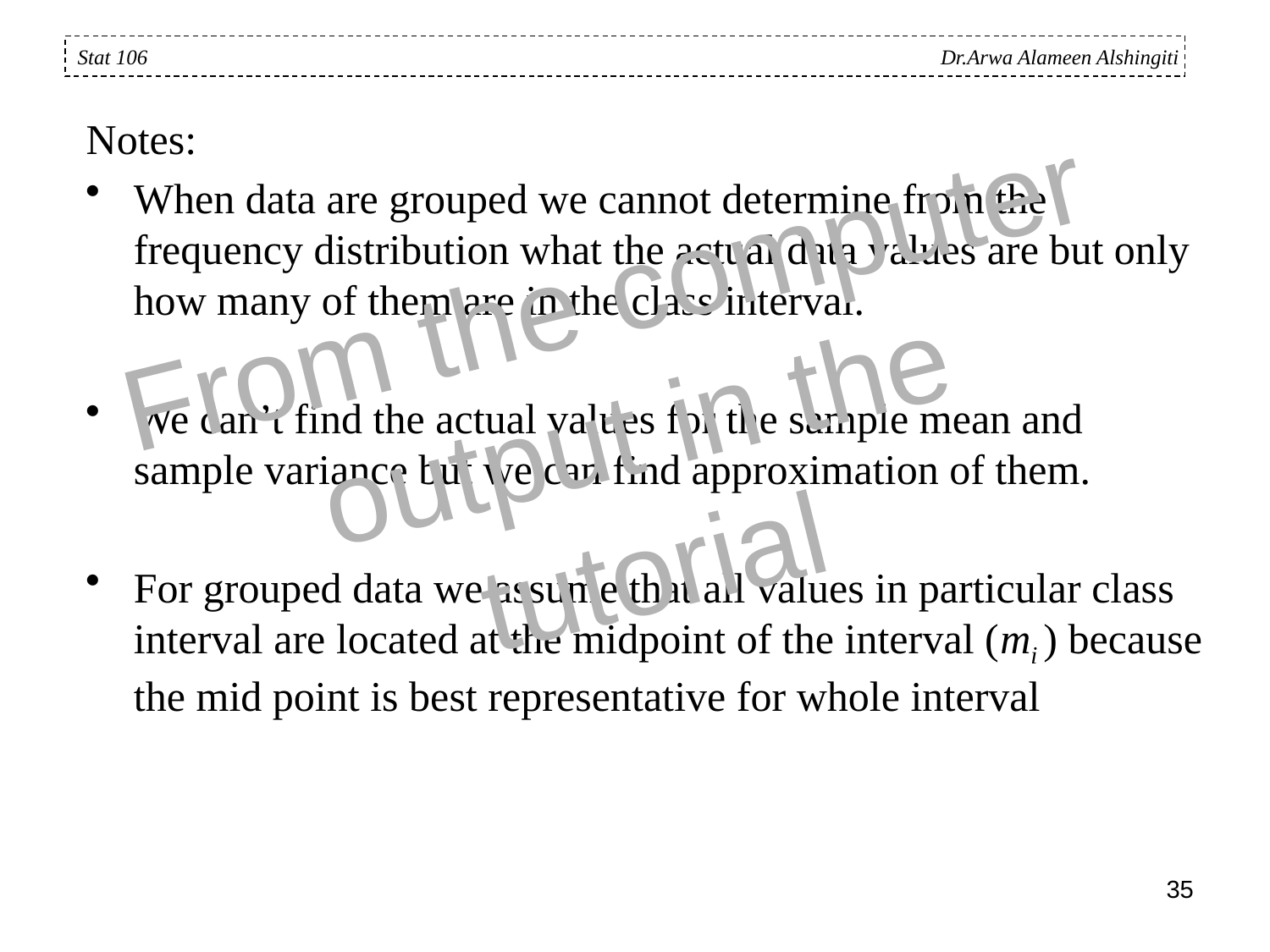

Stat 106                                                                                                                                                      Dr.Arwa Alameen Alshingiti

Notes:
When data are grouped we cannot determine from the frequency distribution what the actual data values are but only how many of them are in the class interval.

We can’t find the actual values for the sample mean and sample variance but we can find approximation of them.

For grouped data we assume that all values in particular class interval are located at the midpoint of the interval (mi ) because the mid point is best representative for whole interval
From the computer output in the tutorial
35